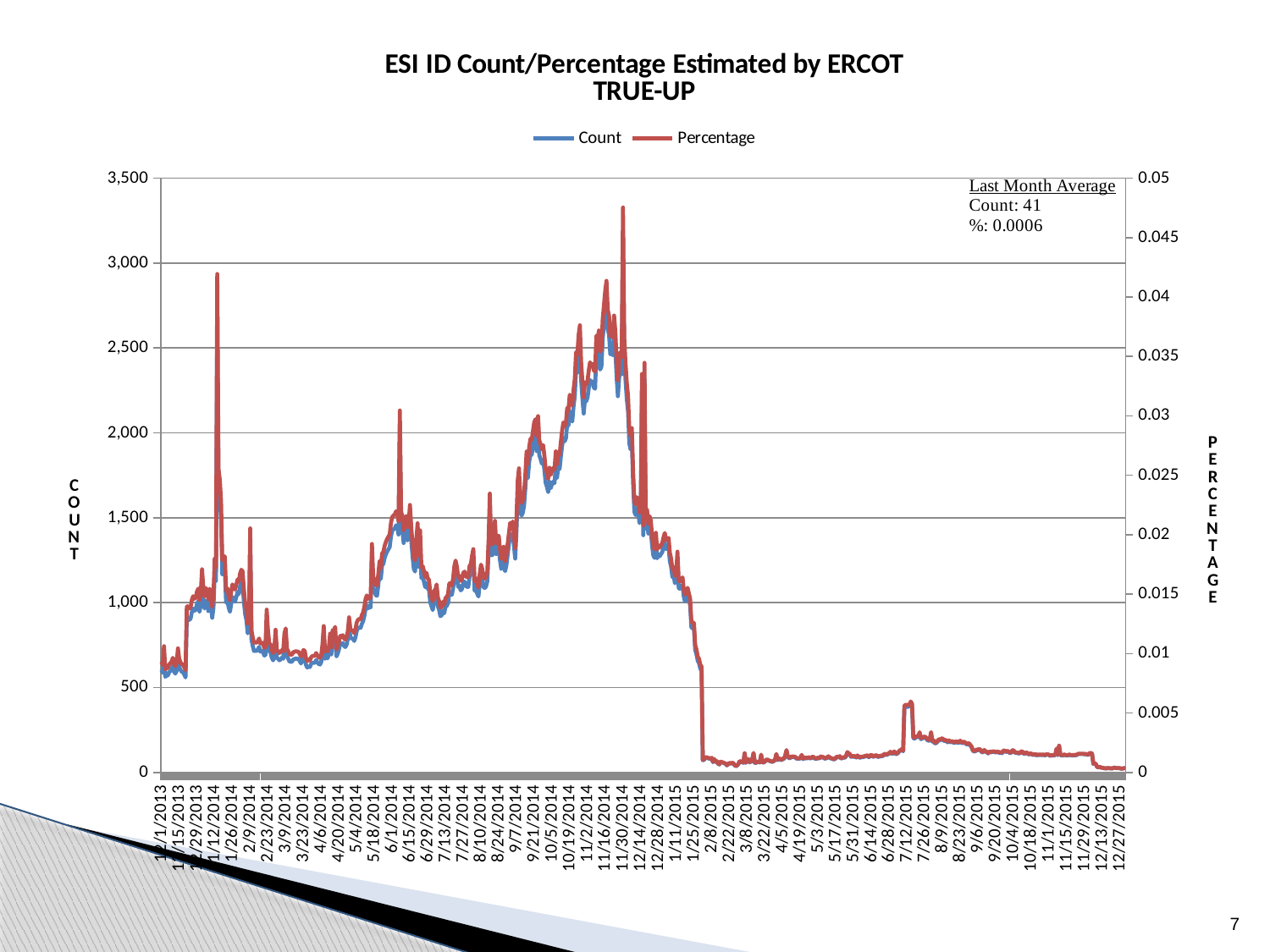

### Chart: ESI ID Count/Percentage Estimated by ERCOT
TRUE-UP

| Category | Count | Percentage |
|---|---|---|
| 41609 | 604.0 | 0.00931180805095224 |
| 41610 | 587.0 | 0.009051481806213171 |
| 41611 | 689.0 | 0.010619931160034039 |
| 41612 | 563.0 | 0.008672591345647284 |
| 41613 | 570.0 | 0.00877542081606795 |
| 41614 | 570.0 | 0.0087719581734567 |
| 41615 | 589.0 | 0.009064172649559233 |
| 41616 | 597.0 | 0.009187255660549832 |
| 41617 | 606.0 | 0.009322848871850673 |
| 41618 | 627.0 | 0.009642520840993908 |
| 41619 | 592.0 | 0.00910219598165723 |
| 41620 | 582.0 | 0.008945871941226544 |
| 41621 | 598.0 | 0.009189271172472632 |
| 41622 | 679.0 | 0.01043390444233854 |
| 41623 | 622.0 | 0.00955797735374028 |
| 41624 | 604.0 | 0.009279794246681206 |
| 41625 | 592.0 | 0.009094125271882855 |
| 41626 | 591.0 | 0.009078080245621208 |
| 41627 | 576.0 | 0.008845648954278437 |
| 41628 | 559.0 | 0.008582858051810983 |
| 41629 | 909.0 | 0.013955898439748978 |
| 41630 | 911.0 | 0.01398632748210487 |
| 41631 | 898.0 | 0.013786016159114576 |
| 41632 | 906.0 | 0.013908793013057532 |
| 41633 | 946.0 | 0.01452281648072549 |
| 41634 | 966.0 | 0.014827544604661742 |
| 41635 | 952.0 | 0.014608589543748583 |
| 41636 | 957.0 | 0.014685144066327134 |
| 41637 | 991.0 | 0.0152057719944357 |
| 41638 | 1008.0 | 0.015463979207084467 |
| 41639 | 946.0 | 0.01451423568817346 |
| 41640 | 985.0 | 0.0151125795117302 |
| 41641 | 1114.0 | 0.017091009009293733 |
| 41642 | 1016.0 | 0.015582843595949749 |
| 41643 | 965.0 | 0.014800318398559538 |
| 41644 | 1011.0 | 0.015505794888240948 |
| 41645 | 1001.0 | 0.015349161216641066 |
| 41646 | 950.0 | 0.014562228002489987 |
| 41647 | 1008.0 | 0.015447241311194944 |
| 41648 | 992.0 | 0.015199587282174363 |
| 41649 | 911.0 | 0.013955145619110614 |
| 41650 | 970.0 | 0.014858542842616935 |
| 41651 | 1174.0 | 0.017983346869350526 |
| 41652 | 1128.0 | 0.017276373578911063 |
| 41653 | 2739.0 | 0.04194436881152109 |
| 41654 | 1668.0 | 0.02554035927997011 |
| 41655 | 1609.0 | 0.024632536595544617 |
| 41656 | 1494.0 | 0.022866546609644173 |
| 41657 | 1167.0 | 0.017861185073559157 |
| 41658 | 1167.0 | 0.017860701223067762 |
| 41659 | 1188.0 | 0.018181372969134517 |
| 41660 | 1000.0 | 0.01530239210053794 |
| 41661 | 1012.0 | 0.015484956869345676 |
| 41662 | 972.0 | 0.0148677754580445 |
| 41663 | 946.0 | 0.014467154512574649 |
| 41664 | 994.0 | 0.015200510639286988 |
| 41665 | 1034.0 | 0.01581216977376822 |
| 41666 | 1022.0 | 0.015626364153304113 |
| 41667 | 1006.0 | 0.015377750779243828 |
| 41668 | 1031.0 | 0.01575770729179881 |
| 41669 | 1062.0 | 0.01622984145187088 |
| 41670 | 1050.0 | 0.01604534261008824 |
| 41671 | 1094.0 | 0.016717964124838263 |
| 41672 | 1116.0 | 0.017054105065206736 |
| 41673 | 1107.0 | 0.016917293233082706 |
| 41674 | 1010.0 | 0.015431910134334014 |
| 41675 | 932.0 | 0.014238285343793483 |
| 41676 | 898.0 | 0.013716090669774425 |
| 41677 | 819.0 | 0.012504385695715622 |
| 41678 | 838.0 | 0.012794279888155397 |
| 41679 | 1345.0 | 0.020534909192952113 |
| 41680 | 782.0 | 0.011937688320086367 |
| 41681 | 744.0 | 0.011354831305208861 |
| 41682 | 715.0 | 0.01091085662279841 |
| 41683 | 717.0 | 0.010938503792701166 |
| 41684 | 715.0 | 0.010902666029686663 |
| 41685 | 724.0 | 0.011039897335054175 |
| 41686 | 739.0 | 0.011268583250890203 |
| 41687 | 711.0 | 0.010840860438025653 |
| 41688 | 713.0 | 0.010869079724318675 |
| 41689 | 716.0 | 0.010913256680406802 |
| 41690 | 689.0 | 0.010499073216788033 |
| 41691 | 690.0 | 0.010511548306886633 |
| 41692 | 899.0 | 0.013695447672802197 |
| 41693 | 785.0 | 0.011958754028843296 |
| 41694 | 713.0 | 0.010860996759218708 |
| 41695 | 707.0 | 0.01076768901330198 |
| 41696 | 676.0 | 0.010294390638317701 |
| 41697 | 660.0 | 0.010049285655664882 |
| 41698 | 673.0 | 0.010247389960846748 |
| 41699 | 788.0 | 0.011999290397293765 |
| 41700 | 676.0 | 0.010293788688313977 |
| 41701 | 669.0 | 0.010188190653484863 |
| 41702 | 660.0 | 0.010049117344913571 |
| 41703 | 666.0 | 0.010139160742387522 |
| 41704 | 676.0 | 0.010287474026410807 |
| 41705 | 669.0 | 0.010177008449350976 |
| 41706 | 769.0 | 0.01169823720191553 |
| 41707 | 796.0 | 0.012108931706233665 |
| 41708 | 684.0 | 0.01040420488069769 |
| 41709 | 669.0 | 0.010174299900948857 |
| 41710 | 653.0 | 0.009928748684212728 |
| 41711 | 652.0 | 0.009911449107065085 |
| 41712 | 652.0 | 0.009909534461621985 |
| 41713 | 667.0 | 0.010137454459347668 |
| 41714 | 667.0 | 0.01013746062234889 |
| 41715 | 672.0 | 0.010212573501654377 |
| 41716 | 668.0 | 0.010150756975986166 |
| 41717 | 670.0 | 0.010180569880951151 |
| 41718 | 656.0 | 0.009966695133533205 |
| 41719 | 642.0 | 0.009751906634456008 |
| 41720 | 656.0 | 0.009964404594927206 |
| 41721 | 678.0 | 0.0102987941448773 |
| 41722 | 672.0 | 0.010206432695335098 |
| 41723 | 633.0 | 0.009612658458904062 |
| 41724 | 617.0 | 0.009367108363021145 |
| 41725 | 625.0 | 0.00948674148189277 |
| 41726 | 620.0 | 0.009409846311408543 |
| 41727 | 638.0 | 0.009682983961761015 |
| 41728 | 645.0 | 0.009789210226249137 |
| 41729 | 646.0 | 0.009807690322329895 |
| 41730 | 645.0 | 0.009791195544444362 |
| 41731 | 662.0 | 0.010047973762342349 |
| 41732 | 648.0 | 0.00983363850998524 |
| 41733 | 638.0 | 0.00967974311964466 |
| 41734 | 635.0 | 0.009634171541658612 |
| 41735 | 649.0 | 0.009846514235343828 |
| 41736 | 710.0 | 0.010771428467398678 |
| 41737 | 812.0 | 0.012316184361145715 |
| 41738 | 669.0 | 0.010145911554039719 |
| 41739 | 684.0 | 0.010371479402075114 |
| 41740 | 672.0 | 0.010186794276476873 |
| 41741 | 693.0 | 0.010505187334170009 |
| 41742 | 770.0 | 0.01167243037130001 |
| 41743 | 695.0 | 0.01053483141162345 |
| 41744 | 790.0 | 0.011971496321871408 |
| 41745 | 787.0 | 0.01192462003721027 |
| 41746 | 808.0 | 0.012241548786208017 |
| 41747 | 683.0 | 0.01034762411429716 |
| 41748 | 699.0 | 0.010590166174706228 |
| 41749 | 725.0 | 0.01098405630139402 |
| 41750 | 758.0 | 0.011482082346828567 |
| 41751 | 757.0 | 0.011464692457731709 |
| 41752 | 762.0 | 0.011539474999318535 |
| 41753 | 745.0 | 0.011278099308735773 |
| 41754 | 738.0 | 0.011169758227707478 |
| 41755 | 751.0 | 0.011366465596765931 |
| 41756 | 786.0 | 0.01189617994894329 |
| 41757 | 862.0 | 0.013045226529147984 |
| 41758 | 795.0 | 0.012029078595275976 |
| 41759 | 788.0 | 0.011926016923744473 |
| 41760 | 789.0 | 0.011941496655472839 |
| 41761 | 774.0 | 0.011712013393459036 |
| 41762 | 795.0 | 0.012029650136918603 |
| 41763 | 833.0 | 0.012604627487106359 |
| 41764 | 848.0 | 0.012830479409047486 |
| 41765 | 854.0 | 0.012918534421011407 |
| 41766 | 851.0 | 0.012871496185136583 |
| 41767 | 874.0 | 0.013218130919990986 |
| 41768 | 889.0 | 0.013442471890642089 |
| 41769 | 920.0 | 0.01391134150846422 |
| 41770 | 966.0 | 0.01460690858388743 |
| 41771 | 985.0 | 0.014893597718633479 |
| 41772 | 966.0 | 0.014603764052154486 |
| 41773 | 975.0 | 0.014737613791383409 |
| 41774 | 972.0 | 0.014690839445448016 |
| 41775 | 1272.0 | 0.01922409032420703 |
| 41776 | 1090.0 | 0.01647331926804055 |
| 41777 | 1071.0 | 0.016186164773646084 |
| 41778 | 1044.0 | 0.015777387708901153 |
| 41779 | 1040.0 | 0.015710987917494954 |
| 41780 | 1103.0 | 0.016660073627556577 |
| 41781 | 1176.0 | 0.017757612217237206 |
| 41782 | 1139.0 | 0.017196439808535233 |
| 41783 | 1220.0 | 0.018419409346914176 |
| 41784 | 1228.0 | 0.018540181162330457 |
| 41785 | 1262.0 | 0.019053494270439137 |
| 41786 | 1285.0 | 0.0194005487109279 |
| 41787 | 1301.0 | 0.01963944633366559 |
| 41788 | 1314.0 | 0.019831735122878277 |
| 41789 | 1327.0 | 0.02003057870862693 |
| 41790 | 1389.0 | 0.020967778457079457 |
| 41791 | 1423.0 | 0.02148101240026538 |
| 41792 | 1432.0 | 0.02162311692398478 |
| 41793 | 1437.0 | 0.02169826605637714 |
| 41794 | 1455.0 | 0.021969310911046938 |
| 41795 | 1443.0 | 0.021783029254019558 |
| 41796 | 1401.0 | 0.02114506966704288 |
| 41797 | 2018.0 | 0.030457163840373672 |
| 41798 | 1454.0 | 0.021944844485912586 |
| 41799 | 1429.0 | 0.021568375599450663 |
| 41800 | 1351.0 | 0.020386649174287893 |
| 41801 | 1408.0 | 0.021244819689119485 |
| 41802 | 1430.0 | 0.021574273207242017 |
| 41803 | 1366.0 | 0.020605674072541023 |
| 41804 | 1390.0 | 0.020967586223541623 |
| 41805 | 1492.0 | 0.022505274485157906 |
| 41806 | 1368.0 | 0.020637443563833062 |
| 41807 | 1276.0 | 0.01924784084026781 |
| 41808 | 1200.0 | 0.018088034463734998 |
| 41809 | 1183.0 | 0.017829150917960133 |
| 41810 | 1298.0 | 0.019559639873576614 |
| 41811 | 1391.0 | 0.020960983487536954 |
| 41812 | 1211.0 | 0.01824852165878007 |
| 41813 | 1351.0 | 0.020358971924661254 |
| 41814 | 1145.0 | 0.017251869153386744 |
| 41815 | 1153.0 | 0.0173706081776846 |
| 41816 | 1125.0 | 0.01694623434337409 |
| 41817 | 1091.0 | 0.016429913767800893 |
| 41818 | 1116.0 | 0.016805611628639954 |
| 41819 | 1082.0 | 0.016293605347193842 |
| 41820 | 1076.0 | 0.016211298913752576 |
| 41821 | 1002.0 | 0.015095874622885617 |
| 41822 | 978.0 | 0.014733373395655402 |
| 41823 | 956.0 | 0.0143995290932243 |
| 41824 | 1014.0 | 0.015273131489009823 |
| 41825 | 1019.0 | 0.015348673973981061 |
| 41826 | 1050.0 | 0.015815546742697775 |
| 41827 | 978.0 | 0.01473083688324411 |
| 41828 | 956.0 | 0.014397230430685016 |
| 41829 | 920.0 | 0.013852909803704268 |
| 41830 | 925.0 | 0.013925840458345327 |
| 41831 | 954.0 | 0.014360715585124646 |
| 41832 | 937.0 | 0.014104495495593136 |
| 41833 | 975.0 | 0.01467644092544368 |
| 41834 | 981.0 | 0.014765923980327153 |
| 41835 | 996.0 | 0.014990299199448791 |
| 41836 | 1056.0 | 0.01589207594907372 |
| 41837 | 1059.0 | 0.01593534133681714 |
| 41838 | 1045.0 | 0.015719185845452274 |
| 41839 | 1084.0 | 0.01630594771476806 |
| 41840 | 1153.0 | 0.017343838514874033 |
| 41841 | 1185.0 | 0.017824673800948484 |
| 41842 | 1151.0 | 0.017309785608304366 |
| 41843 | 1093.0 | 0.0164360976403448 |
| 41844 | 1099.0 | 0.016524099323820023 |
| 41845 | 1072.0 | 0.016115521833224795 |
| 41846 | 1080.0 | 0.016235857703531132 |
| 41847 | 1116.0 | 0.01677702521695129 |
| 41848 | 1124.0 | 0.016897115358741242 |
| 41849 | 1099.0 | 0.01651663182744433 |
| 41850 | 1093.0 | 0.016426794882835473 |
| 41851 | 1093.0 | 0.016429866641493245 |
| 41852 | 1155.0 | 0.017359707262730378 |
| 41853 | 1167.0 | 0.017540117947147882 |
| 41854 | 1214.0 | 0.0182465048699681 |
| 41855 | 1250.0 | 0.018787906480114278 |
| 41856 | 1069.0 | 0.016063933553920644 |
| 41857 | 1089.0 | 0.01636153186006428 |
| 41858 | 1053.0 | 0.01581898632897062 |
| 41859 | 1036.0 | 0.015560574191195598 |
| 41860 | 1109.0 | 0.01665697387994242 |
| 41861 | 1164.0 | 0.017483008513354 |
| 41862 | 1140.0 | 0.017122660128413944 |
| 41863 | 1091.0 | 0.016383878323798597 |
| 41864 | 1086.0 | 0.016306568288709744 |
| 41865 | 1095.0 | 0.01643926188164542 |
| 41866 | 1125.0 | 0.016887512802611096 |
| 41867 | 1303.0 | 0.019559463245096588 |
| 41868 | 1563.0 | 0.023462314014627093 |
| 41869 | 1280.0 | 0.019214675208190254 |
| 41870 | 1280.0 | 0.019207155625828403 |
| 41871 | 1349.0 | 0.020239282632204973 |
| 41872 | 1411.0 | 0.021166145088449283 |
| 41873 | 1286.0 | 0.019287719227201384 |
| 41874 | 1323.0 | 0.01984261789372186 |
| 41875 | 1327.0 | 0.019902583826323483 |
| 41876 | 1250.0 | 0.01874279620627812 |
| 41877 | 1199.0 | 0.01797495559481362 |
| 41878 | 1258.0 | 0.018854848243951162 |
| 41879 | 1268.0 | 0.019002252845954522 |
| 41880 | 1185.0 | 0.017757661419390107 |
| 41881 | 1217.0 | 0.018237660544237567 |
| 41882 | 1279.0 | 0.01916674846377537 |
| 41883 | 1340.0 | 0.020080742567877407 |
| 41884 | 1400.0 | 0.020988655631631103 |
| 41885 | 1373.0 | 0.020581695991710957 |
| 41886 | 1409.0 | 0.021118352402800872 |
| 41887 | 1335.0 | 0.020005898368238007 |
| 41888 | 1259.0 | 0.018865620291555498 |
| 41889 | 1425.0 | 0.02135262351818412 |
| 41890 | 1640.0 | 0.024572645730772506 |
| 41891 | 1708.0 | 0.025586937838272275 |
| 41892 | 1543.0 | 0.02311092179027415 |
| 41893 | 1513.0 | 0.022658672483341084 |
| 41894 | 1529.0 | 0.022894420783881608 |
| 41895 | 1573.0 | 0.023552561816490954 |
| 41896 | 1674.0 | 0.025064547948749738 |
| 41897 | 1803.0 | 0.026997504639962148 |
| 41898 | 1735.0 | 0.025977199355466007 |
| 41899 | 1827.0 | 0.02735251462730739 |
| 41900 | 1875.0 | 0.028068328641057273 |
| 41901 | 1870.0 | 0.027989658494734126 |
| 41902 | 1918.0 | 0.028708221343080757 |
| 41903 | 1969.0 | 0.029471516879066646 |
| 41904 | 1986.0 | 0.029725924283909817 |
| 41905 | 1893.0 | 0.028328209164841595 |
| 41906 | 2004.0 | 0.029985056848166537 |
| 41907 | 1868.0 | 0.027945685436004307 |
| 41908 | 1846.0 | 0.027612033282222653 |
| 41909 | 1818.0 | 0.027193333833922025 |
| 41910 | 1842.0 | 0.027552288769525552 |
| 41911 | 1782.0 | 0.026656865556502457 |
| 41912 | 1706.0 | 0.025523172676979865 |
| 41913 | 1683.0 | 0.025177747718070263 |
| 41914 | 1651.0 | 0.024695727250276613 |
| 41915 | 1714.0 | 0.02563189960191297 |
| 41916 | 1674.0 | 0.025033643631876233 |
| 41917 | 1698.0 | 0.025392529930435236 |
| 41918 | 1713.0 | 0.02561840481237173 |
| 41919 | 1703.0 | 0.025465584302074764 |
| 41920 | 1807.0 | 0.027017914507065102 |
| 41921 | 1736.0 | 0.025952246371730946 |
| 41922 | 1802.0 | 0.026934730511444495 |
| 41923 | 1787.0 | 0.026710619362015287 |
| 41924 | 1859.0 | 0.027786758525893775 |
| 41925 | 1925.0 | 0.028771954682900926 |
| 41926 | 1971.0 | 0.029454803688440806 |
| 41927 | 1950.0 | 0.0291386045716528 |
| 41928 | 1969.0 | 0.02942051448097446 |
| 41929 | 2053.0 | 0.03066994788797895 |
| 41930 | 2043.0 | 0.030520634518464162 |
| 41931 | 2127.0 | 0.03177553060056799 |
| 41932 | 2094.0 | 0.03128060465080149 |
| 41933 | 2067.0 | 0.030873071646586224 |
| 41934 | 2156.0 | 0.032200265338550096 |
| 41935 | 2218.0 | 0.03312084524158133 |
| 41936 | 2369.0 | 0.03536946383535776 |
| 41937 | 2354.0 | 0.03514561167324017 |
| 41938 | 2464.0 | 0.036787858573377595 |
| 41939 | 2520.0 | 0.03762509785138295 |
| 41940 | 2310.0 | 0.03448724263148709 |
| 41941 | 2204.0 | 0.032902618549821565 |
| 41942 | 2114.0 | 0.03155553565297867 |
| 41943 | 2199.0 | 0.032826569129410725 |
| 41944 | 2186.0 | 0.03263344106648355 |
| 41945 | 2207.0 | 0.03294687312975739 |
| 41946 | 2263.0 | 0.0337880359894094 |
| 41947 | 2312.0 | 0.0345135978649339 |
| 41948 | 2297.0 | 0.034286104932795804 |
| 41949 | 2303.0 | 0.034369138274818495 |
| 41950 | 2267.0 | 0.033826051729836236 |
| 41951 | 2260.0 | 0.03372140301925925 |
| 41952 | 2463.0 | 0.03675032800003462 |
| 41953 | 2438.0 | 0.03637409639165383 |
| 41954 | 2493.0 | 0.03718861249779039 |
| 41955 | 2373.0 | 0.03539364731013501 |
| 41956 | 2391.0 | 0.0356557967437653 |
| 41957 | 2556.0 | 0.038109545859754186 |
| 41958 | 2636.0 | 0.03930242665646831 |
| 41959 | 2720.0 | 0.04055478952064239 |
| 41960 | 2775.0 | 0.04137085881430373 |
| 41961 | 2611.0 | 0.03891846901211928 |
| 41962 | 2578.0 | 0.03841991325862563 |
| 41963 | 2464.0 | 0.03671523239594755 |
| 41964 | 2521.0 | 0.03755694808753793 |
| 41965 | 2458.0 | 0.036615729390394286 |
| 41966 | 2581.0 | 0.038447965423346955 |
| 41967 | 2486.0 | 0.03703131037511258 |
| 41968 | 2326.0 | 0.034642309221184 |
| 41969 | 2216.0 | 0.03300189954525586 |
| 41970 | 2329.0 | 0.034684732313988414 |
| 41971 | 2376.0 | 0.035384671288913455 |
| 41972 | 2346.0 | 0.03493917515547635 |
| 41973 | 3192.0 | 0.04753871717248288 |
| 41974 | 2456.0 | 0.036590711144046724 |
| 41975 | 2313.0 | 0.034453835212355836 |
| 41976 | 2200.0 | 0.03276714682452091 |
| 41977 | 2127.0 | 0.031673919751064136 |
| 41978 | 1937.0 | 0.028842457049754654 |
| 41979 | 1902.0 | 0.028320795698217056 |
| 41980 | 1946.0 | 0.028975938803293726 |
| 41981 | 1698.0 | 0.02528161907181022 |
| 41982 | 1534.0 | 0.02283502320940446 |
| 41983 | 1515.0 | 0.022549377555317048 |
| 41984 | 1556.0 | 0.02315636424246618 |
| 41985 | 1539.0 | 0.022899120965387657 |
| 41986 | 1468.0 | 0.021842907535014493 |
| 41987 | 1505.0 | 0.02239343736882914 |
| 41988 | 2254.0 | 0.03353495967473172 |
| 41989 | 1397.0 | 0.02078173539837635 |
| 41990 | 2317.0 | 0.034466472541735 |
| 41991 | 1436.0 | 0.02135892437884723 |
| 41992 | 1486.0 | 0.02210046311327112 |
| 41993 | 1407.0 | 0.020924783212107403 |
| 41994 | 1450.0 | 0.021564262692576303 |
| 41995 | 1425.0 | 0.021191144570152132 |
| 41996 | 1335.0 | 0.019851124004841594 |
| 41997 | 1277.0 | 0.018988421226527108 |
| 41998 | 1263.0 | 0.01878022232928287 |
| 41999 | 1356.0 | 0.020163688705955127 |
| 42000 | 1261.0 | 0.018750210029117097 |
| 42001 | 1286.0 | 0.019121940136431922 |
| 42002 | 1273.0 | 0.01892607531477795 |
| 42003 | 1286.0 | 0.019118511729415078 |
| 42004 | 1297.0 | 0.019283544223247837 |
| 42005 | 1330.0 | 0.019774152417382698 |
| 42006 | 1355.0 | 0.02014638616949846 |
| 42007 | 1315.0 | 0.01955140890574853 |
| 42008 | 1322.0 | 0.019655470234823398 |
| 42009 | 1327.0 | 0.019730162154575338 |
| 42010 | 1243.0 | 0.01847841890144536 |
| 42011 | 1212.0 | 0.018014654297000412 |
| 42012 | 1150.0 | 0.017089957673376135 |
| 42013 | 1162.0 | 0.017264875279848473 |
| 42014 | 1114.0 | 0.01655170856274561 |
| 42015 | 1131.0 | 0.016804280500437713 |
| 42016 | 1250.0 | 0.018571111907440388 |
| 42017 | 1084.0 | 0.016103468648522336 |
| 42018 | 1082.0 | 0.016072511089215657 |
| 42019 | 1087.0 | 0.016144708872430958 |
| 42020 | 1105.0 | 0.016409458917026203 |
| 42021 | 1034.0 | 0.015355245992080317 |
| 42022 | 1007.0 | 0.014954289178232851 |
| 42023 | 1024.0 | 0.015207135591959287 |
| 42024 | 1046.0 | 0.01553369452885755 |
| 42025 | 1015.0 | 0.015072445001539172 |
| 42026 | 984.0 | 0.014611726771994843 |
| 42027 | 853.0 | 0.012664044284069509 |
| 42028 | 849.0 | 0.012604542356384304 |
| 42029 | 848.0 | 0.012589699754961091 |
| 42030 | 722.0 | 0.010717965641052362 |
| 42031 | 695.0 | 0.010316346689217161 |
| 42032 | 657.0 | 0.00975183436902663 |
| 42033 | 644.0 | 0.00955731808594819 |
| 42034 | 611.0 | 0.009067847534903422 |
| 42035 | 600.0 | 0.008904985144258533 |
| 42036 | 71.0 | 0.001053755637036097 |
| 42037 | 74.0 | 0.001098537638571616 |
| 42038 | 85.0 | 0.0012616453577239562 |
| 42039 | 86.0 | 0.001276297857645002 |
| 42040 | 83.0 | 0.0012315037046005417 |
| 42041 | 81.0 | 0.0012015843111658334 |
| 42042 | 79.0 | 0.001171913476589619 |
| 42043 | 83.0 | 0.0012312497719221055 |
| 42044 | 60.0 | 0.0008899990803342836 |
| 42045 | 76.0 | 0.001127179516537874 |
| 42046 | 61.0 | 0.0009045888606555007 |
| 42047 | 64.0 | 0.0009489497646752857 |
| 42048 | 51.0 | 0.0007560226095232166 |
| 42049 | 46.0 | 0.0006818985002976635 |
| 42050 | 61.0 | 0.0009042572431005173 |
| 42051 | 58.0 | 0.0008597219807342234 |
| 42052 | 57.0 | 0.0008447952534956368 |
| 42053 | 53.0 | 0.0007854311705917972 |
| 42054 | 50.0 | 0.0007408165784082489 |
| 42055 | 41.0 | 0.0006073601682832076 |
| 42056 | 48.0 | 0.0007110559121040085 |
| 42057 | 54.0 | 0.0007999370716170327 |
| 42058 | 51.0 | 0.0007554256223485116 |
| 42059 | 54.0 | 0.0007997373307167113 |
| 42060 | 53.0 | 0.0007848233525521271 |
| 42061 | 43.0 | 0.0006366354379711287 |
| 42062 | 36.0 | 0.0005329384062358531 |
| 42063 | 40.0 | 0.000592188150019024 |
| 42064 | 48.0 | 0.0007106249383754936 |
| 42065 | 64.0 | 0.0009477385846738528 |
| 42066 | 62.0 | 0.0009179491180803848 |
| 42067 | 59.0 | 0.0008734259273377726 |
| 42068 | 56.0 | 0.0008288735741339344 |
| 42069 | 109.0 | 0.0016130015620958247 |
| 42070 | 56.0 | 0.0008286936355144945 |
| 42071 | 65.0 | 0.0009618763988827435 |
| 42072 | 76.0 | 0.001124551141330628 |
| 42073 | 59.0 | 0.0008729573353199278 |
| 42074 | 63.0 | 0.0009320229780649131 |
| 42075 | 74.0 | 0.0010946250066195228 |
| 42076 | 111.0 | 0.001641809036901507 |
| 42077 | 56.0 | 0.0008282989520243331 |
| 42078 | 56.0 | 0.0008282988295102166 |
| 42079 | 61.0 | 0.0009022181847547608 |
| 42080 | 60.0 | 0.0008873353290490812 |
| 42081 | 58.0 | 0.0008576612140608528 |
| 42082 | 101.0 | 0.00149337304621339 |
| 42083 | 58.0 | 0.0008574823018609732 |
| 42084 | 58.0 | 0.0008574907956494465 |
| 42085 | 63.0 | 0.000931412415964054 |
| 42086 | 72.0 | 0.0010643473355616627 |
| 42087 | 73.0 | 0.0010790128599117604 |
| 42088 | 69.0 | 0.0010198125939169804 |
| 42089 | 66.0 | 0.0009753437532557639 |
| 42090 | 63.0 | 0.0009309148854176764 |
| 42091 | 62.0 | 0.0009161381879200383 |
| 42092 | 66.0 | 0.0009752430128271054 |
| 42093 | 73.0 | 0.00107873047904204 |
| 42094 | 105.0 | 0.0015519293289812308 |
| 42095 | 72.0 | 0.0010641264785261494 |
| 42096 | 81.0 | 0.001196959191671292 |
| 42097 | 75.0 | 0.001108278842956888 |
| 42098 | 72.0 | 0.0010639522486409118 |
| 42099 | 79.0 | 0.0011673906705388572 |
| 42100 | 78.0 | 0.0011525868333799787 |
| 42101 | 97.0 | 0.0014330973992089302 |
| 42102 | 127.0 | 0.001876092509973943 |
| 42103 | 93.0 | 0.0013736089255630985 |
| 42104 | 83.0 | 0.0012256979537637197 |
| 42105 | 85.0 | 0.0012552324734843216 |
| 42106 | 91.0 | 0.0013438371186714501 |
| 42107 | 90.0 | 0.001329033957703642 |
| 42108 | 90.0 | 0.001328925042868907 |
| 42109 | 88.0 | 0.0012992393249034355 |
| 42110 | 80.0 | 0.0011809971069999617 |
| 42111 | 81.0 | 0.0011956538425657492 |
| 42112 | 80.0 | 0.0011808966932383184 |
| 42113 | 83.0 | 0.0012251794149783055 |
| 42114 | 100.0 | 0.0014761428740974125 |
| 42115 | 79.0 | 0.001166003987733638 |
| 42116 | 82.0 | 0.0012101768791574926 |
| 42117 | 86.0 | 0.0012690647465028412 |
| 42118 | 80.0 | 0.0011803534302767442 |
| 42119 | 86.0 | 0.0012688724489577615 |
| 42120 | 85.0 | 0.0012541170079364951 |
| 42121 | 81.0 | 0.0011951082008177195 |
| 42122 | 87.0 | 0.0012834934626661995 |
| 42123 | 90.0 | 0.0013276110347488913 |
| 42124 | 83.0 | 0.001224609637235215 |
| 42125 | 79.0 | 0.0011655212838202187 |
| 42126 | 81.0 | 0.0011950382013878377 |
| 42127 | 85.0 | 0.001254052248537812 |
| 42128 | 81.0 | 0.0011950540695574582 |
| 42129 | 91.0 | 0.0013423491996058508 |
| 42130 | 87.0 | 0.001283234293212251 |
| 42131 | 89.0 | 0.0013125351084707034 |
| 42132 | 80.0 | 0.0011796862742322308 |
| 42133 | 82.0 | 0.001209178252781663 |
| 42134 | 85.0 | 0.0012534164815419678 |
| 42135 | 92.0 | 0.001356643416452811 |
| 42136 | 86.0 | 0.001268049056394565 |
| 42137 | 82.0 | 0.001208977334918568 |
| 42138 | 80.0 | 0.0011792482380925777 |
| 42139 | 77.0 | 0.001134944286027185 |
| 42140 | 77.0 | 0.0011349474644610363 |
| 42141 | 85.0 | 0.001252863899478455 |
| 42142 | 91.0 | 0.001341314201967428 |
| 42143 | 87.0 | 0.0012822468502048279 |
| 42144 | 93.0 | 0.0013702897028180522 |
| 42145 | 81.0 | 0.0011932843723353665 |
| 42146 | 84.0 | 0.001237305831363464 |
| 42147 | 87.0 | 0.0012814917388708704 |
| 42148 | 86.0 | 0.0012667613889950251 |
| 42149 | 95.0 | 0.0013993277923880693 |
| 42150 | 116.0 | 0.001708593740448998 |
| 42151 | 109.0 | 0.0016054057103250122 |
| 42152 | 105.0 | 0.0015463152338853336 |
| 42153 | 91.0 | 0.001340046129983591 |
| 42154 | 95.0 | 0.0013990248649425575 |
| 42155 | 91.0 | 0.0013401169760127898 |
| 42156 | 94.0 | 0.0013848530081659184 |
| 42157 | 87.0 | 0.0012815647935590616 |
| 42158 | 97.0 | 0.0014287006218235345 |
| 42159 | 89.0 | 0.0013106580652154 |
| 42160 | 86.0 | 0.001266283709098116 |
| 42161 | 90.0 | 0.0013251919430096787 |
| 42162 | 90.0 | 0.0013251915527578634 |
| 42163 | 91.0 | 0.0013400171227682456 |
| 42164 | 94.0 | 0.001384020074769476 |
| 42165 | 96.0 | 0.0014133276800226133 |
| 42166 | 97.0 | 0.0014278629646056324 |
| 42167 | 89.0 | 0.0013099660895407451 |
| 42168 | 97.0 | 0.001427721734384588 |
| 42169 | 101.0 | 0.0014865970762609581 |
| 42170 | 92.0 | 0.001354236862504037 |
| 42171 | 93.0 | 0.001368812562461272 |
| 42172 | 97.0 | 0.0014275385130023005 |
| 42173 | 98.0 | 0.0014420868939758586 |
| 42174 | 90.0 | 0.0013241293591993667 |
| 42175 | 93.0 | 0.0013682788817189113 |
| 42176 | 94.0 | 0.0013829905404918296 |
| 42177 | 97.0 | 0.0014271251769745563 |
| 42178 | 95.0 | 0.0013974651159609198 |
| 42179 | 105.0 | 0.0015443736042723552 |
| 42180 | 105.0 | 0.0015442393694561807 |
| 42181 | 102.0 | 0.001499883538454661 |
| 42182 | 107.0 | 0.0015734016885688104 |
| 42183 | 110.0 | 0.0016175136139503785 |
| 42184 | 118.0 | 0.0017352540536931722 |
| 42185 | 110.0 | 0.001618162015088331 |
| 42186 | 111.0 | 0.001632924224519137 |
| 42187 | 120.0 | 0.0017649651765016656 |
| 42188 | 107.0 | 0.001573754366065267 |
| 42189 | 109.0 | 0.001603204054782512 |
| 42190 | 114.0 | 0.0016767450319441991 |
| 42191 | 124.0 | 0.0018238560965772987 |
| 42192 | 128.0 | 0.0018822604889701005 |
| 42193 | 134.0 | 0.0019700693537922586 |
| 42194 | 124.0 | 0.0018227842146887009 |
| 42195 | 381.0 | 0.005599705699456887 |
| 42196 | 388.0 | 0.005702584078943752 |
| 42197 | 385.0 | 0.00565849775556054 |
| 42198 | 387.0 | 0.005687472922044292 |
| 42199 | 390.0 | 0.005730512510590428 |
| 42200 | 406.0 | 0.005964579798291427 |
| 42201 | 393.0 | 0.005772787491059891 |
| 42202 | 202.0 | 0.0029667767996879304 |
| 42203 | 198.0 | 0.002908037286325351 |
| 42204 | 206.0 | 0.0030255306318086373 |
| 42205 | 208.0 | 0.0030548571567886344 |
| 42206 | 208.0 | 0.003054229160282275 |
| 42207 | 230.0 | 0.003376775798677214 |
| 42208 | 196.0 | 0.0028770828024430543 |
| 42209 | 199.0 | 0.002920710346110047 |
| 42210 | 204.0 | 0.0029941060142490094 |
| 42211 | 205.0 | 0.0030087821213176176 |
| 42212 | 200.0 | 0.00293544587588201 |
| 42213 | 191.0 | 0.0028032327290776838 |
| 42214 | 186.0 | 0.0027296229246060537 |
| 42215 | 188.0 | 0.0027587494178011535 |
| 42216 | 231.0 | 0.0033904260532666756 |
| 42217 | 181.0 | 0.00265672201308487 |
| 42218 | 184.0 | 0.002700755286765169 |
| 42219 | 170.0 | 0.0024955960070463887 |
| 42220 | 172.0 | 0.00252445121806239 |
| 42221 | 180.0 | 0.0026414015628879557 |
| 42222 | 189.0 | 0.002772958926169455 |
| 42223 | 189.0 | 0.0027723345653353445 |
| 42224 | 193.0 | 0.002830980490290617 |
| 42225 | 196.0 | 0.002874982416402185 |
| 42226 | 186.0 | 0.0027281683825525712 |
| 42227 | 186.0 | 0.0027278318928132188 |
| 42228 | 184.0 | 0.002698213474731451 |
| 42229 | 177.0 | 0.002595081133672189 |
| 42230 | 184.0 | 0.0026974587446408167 |
| 42231 | 177.0 | 0.002594861997322454 |
| 42232 | 179.0 | 0.0026241836260031087 |
| 42233 | 178.0 | 0.0026095103752226696 |
| 42234 | 174.0 | 0.002550538031600287 |
| 42235 | 174.0 | 0.0025500707864476928 |
| 42236 | 180.0 | 0.0026376041762066122 |
| 42237 | 174.0 | 0.002549316453537462 |
| 42238 | 174.0 | 0.0025493011398599347 |
| 42239 | 182.0 | 0.0026665111690190083 |
| 42240 | 174.0 | 0.0025490975974755145 |
| 42241 | 172.0 | 0.0025196197073520305 |
| 42242 | 177.0 | 0.0025926392481639133 |
| 42243 | 171.0 | 0.002504496743348694 |
| 42244 | 165.0 | 0.0024165311822593218 |
| 42245 | 166.0 | 0.002431208515673972 |
| 42246 | 167.0 | 0.0024458532754588792 |
| 42247 | 157.0 | 0.002300515960305696 |
| 42248 | 148.0 | 0.0021684937203059217 |
| 42249 | 127.0 | 0.0018605512447087828 |
| 42250 | 123.0 | 0.0018016822438941648 |
| 42251 | 124.0 | 0.0018160020831301314 |
| 42252 | 133.0 | 0.0019478471968062336 |
| 42253 | 129.0 | 0.001889265326225595 |
| 42254 | 135.0 | 0.001977134367809089 |
| 42255 | 129.0 | 0.001889384034441274 |
| 42256 | 119.0 | 0.0017425916789929401 |
| 42257 | 118.0 | 0.0017277975091602553 |
| 42258 | 129.0 | 0.0018886313615582703 |
| 42259 | 121.0 | 0.0017715007114551824 |
| 42260 | 119.0 | 0.0017422128211051955 |
| 42261 | 111.0 | 0.001625028364796908 |
| 42262 | 120.0 | 0.0017566205197576624 |
| 42263 | 117.0 | 0.0017125989611403976 |
| 42264 | 120.0 | 0.0017564132869737803 |
| 42265 | 120.0 | 0.0017561929950730005 |
| 42266 | 121.0 | 0.0017708116097921492 |
| 42267 | 116.0 | 0.0016976360856551067 |
| 42268 | 120.0 | 0.001756364956830745 |
| 42269 | 119.0 | 0.0017415218618068743 |
| 42270 | 114.0 | 0.0016681809554901519 |
| 42271 | 116.0 | 0.0016973516631705124 |
| 42272 | 113.0 | 0.0016532149104769495 |
| 42273 | 125.0 | 0.0018287588272359833 |
| 42274 | 126.0 | 0.001843386740343616 |
| 42275 | 119.0 | 0.0017411146821031847 |
| 42276 | 123.0 | 0.0017995084269662922 |
| 42277 | 121.0 | 0.0017707084721668774 |
| 42278 | 114.0 | 0.0016682236754304016 |
| 42279 | 114.0 | 0.00166795299006178 |
| 42280 | 126.0 | 0.0018435180879849732 |
| 42281 | 128.0 | 0.0018727786358095173 |
| 42282 | 116.0 | 0.0016971753442559248 |
| 42283 | 115.0 | 0.0016822393267765983 |
| 42284 | 114.0 | 0.0016674584656573765 |
| 42285 | 111.0 | 0.0016232593468296867 |
| 42286 | 112.0 | 0.0016376988926815916 |
| 42287 | 120.0 | 0.0017546555764635765 |
| 42288 | 121.0 | 0.0017692774475613947 |
| 42289 | 109.0 | 0.001593788377948929 |
| 42290 | 110.0 | 0.0016081516329098584 |
| 42291 | 115.0 | 0.001681009330625008 |
| 42292 | 112.0 | 0.0016369530457557607 |
| 42293 | 105.0 | 0.0015345634101331168 |
| 42294 | 108.0 | 0.0015783914700217424 |
| 42295 | 109.0 | 0.0015930043433482642 |
| 42296 | 103.0 | 0.0015053263708334978 |
| 42297 | 103.0 | 0.0015050553787318433 |
| 42298 | 106.0 | 0.0015486500373794445 |
| 42299 | 100.0 | 0.0014607304528702623 |
| 42300 | 103.0 | 0.0015043458067456035 |
| 42301 | 102.0 | 0.001489731151724298 |
| 42302 | 103.0 | 0.0015043350408266306 |
| 42303 | 102.0 | 0.0014897542153836985 |
| 42304 | 102.0 | 0.0014895688559775303 |
| 42305 | 103.0 | 0.0015040496902971857 |
| 42306 | 100.0 | 0.0014600695080690012 |
| 42307 | 104.0 | 0.0015185252783354627 |
| 42308 | 104.0 | 0.0015186545538390054 |
| 42309 | 102.0 | 0.001489447048624167 |
| 42310 | 97.0 | 0.001416782711394935 |
| 42311 | 100.0 | 0.001460357998001062 |
| 42312 | 99.0 | 0.0014456087516861785 |
| 42313 | 100.0 | 0.0014599315934452576 |
| 42314 | 102.0 | 0.0014888380932362962 |
| 42315 | 137.0 | 0.0019997071961579934 |
| 42316 | 101.0 | 0.0014742364768725869 |
| 42317 | 154.0 | 0.0022478526074287443 |
| 42318 | 101.0 | 0.0014741192101231414 |
| 42319 | 100.0 | 0.0014593248229401192 |
| 42320 | 100.0 | 0.0014591127427234047 |
| 42321 | 103.0 | 0.0015027100573466255 |
| 42322 | 101.0 | 0.001473515742910894 |
| 42323 | 99.0 | 0.0014443365811940374 |
| 42324 | 100.0 | 0.001458954361573243 |
| 42325 | 103.0 | 0.001502557484129419 |
| 42326 | 101.0 | 0.0014731899127040167 |
| 42327 | 100.0 | 0.0014583333029513895 |
| 42328 | 100.0 | 0.001458186147669053 |
| 42329 | 101.0 | 0.0014727415945096193 |
| 42330 | 100.0 | 0.0014581599945639795 |
| 42331 | 103.0 | 0.001501894939386874 |
| 42332 | 107.0 | 0.001559986890278395 |
| 42333 | 108.0 | 0.0015744114981021053 |
| 42334 | 108.0 | 0.0015744082848862637 |
| 42335 | 108.0 | 0.0015744082848862637 |
| 42336 | 108.0 | 0.0015744296300658914 |
| 42337 | 106.0 | 0.0015452733005346646 |
| 42338 | 107.0 | 0.0015602452997245803 |
| 42339 | 104.0 | 0.00151643199881485 |
| 42340 | 103.0 | 0.0015017344303673446 |
| 42341 | 111.0 | 0.0016180972663048445 |
| 42342 | 112.0 | 0.001632423189387617 |
| 42343 | 109.0 | 0.0015886866851877411 |
| 42344 | 50.0 | 0.0007287537669282213 |
| 42345 | 52.0 | 0.0007578743141237457 |
| 42346 | 48.0 | 0.0006994581385233127 |
| 42347 | 31.0 | 0.0004516592723244615 |
| 42348 | 30.0 | 0.000437059944373924 |
| 42349 | 32.0 | 0.000466175405197477 |
| 42350 | 28.0 | 0.0004078980720988978 |
| 42351 | 27.0 | 0.00039333005461169294 |
| 42352 | 25.0 | 0.00036416818160630215 |
| 42353 | 24.0 | 0.00034956570830314685 |
| 42354 | 23.0 | 0.0003349847596498914 |
| 42355 | 25.0 | 0.0003640908549406692 |
| 42356 | 24.0 | 0.00034949362742057105 |
| 42357 | 24.0 | 0.0003494658414613264 |
| 42358 | 23.0 | 0.0003349033505332899 |
| 42359 | 23.0 | 0.00033492451602315287 |
| 42360 | 27.0 | 0.0003931289790658819 |
| 42361 | 27.0 | 0.0003930968123197123 |
| 42362 | 25.0 | 0.0003639773111103346 |
| 42363 | 25.0 | 0.0003639775760694935 |
| 42364 | 25.0 | 0.00036398467711865653 |
| 42365 | 24.0 | 0.00034942579877645643 |
| 42366 | 22.0 | 0.0003203000337770945 |
| 42367 | 22.0 | 0.00032025401383817595 |
| 42368 | 24.0 | 0.0003493450798675633 |
| 42369 | 24.0 | 0.00034940026172991274 |
7